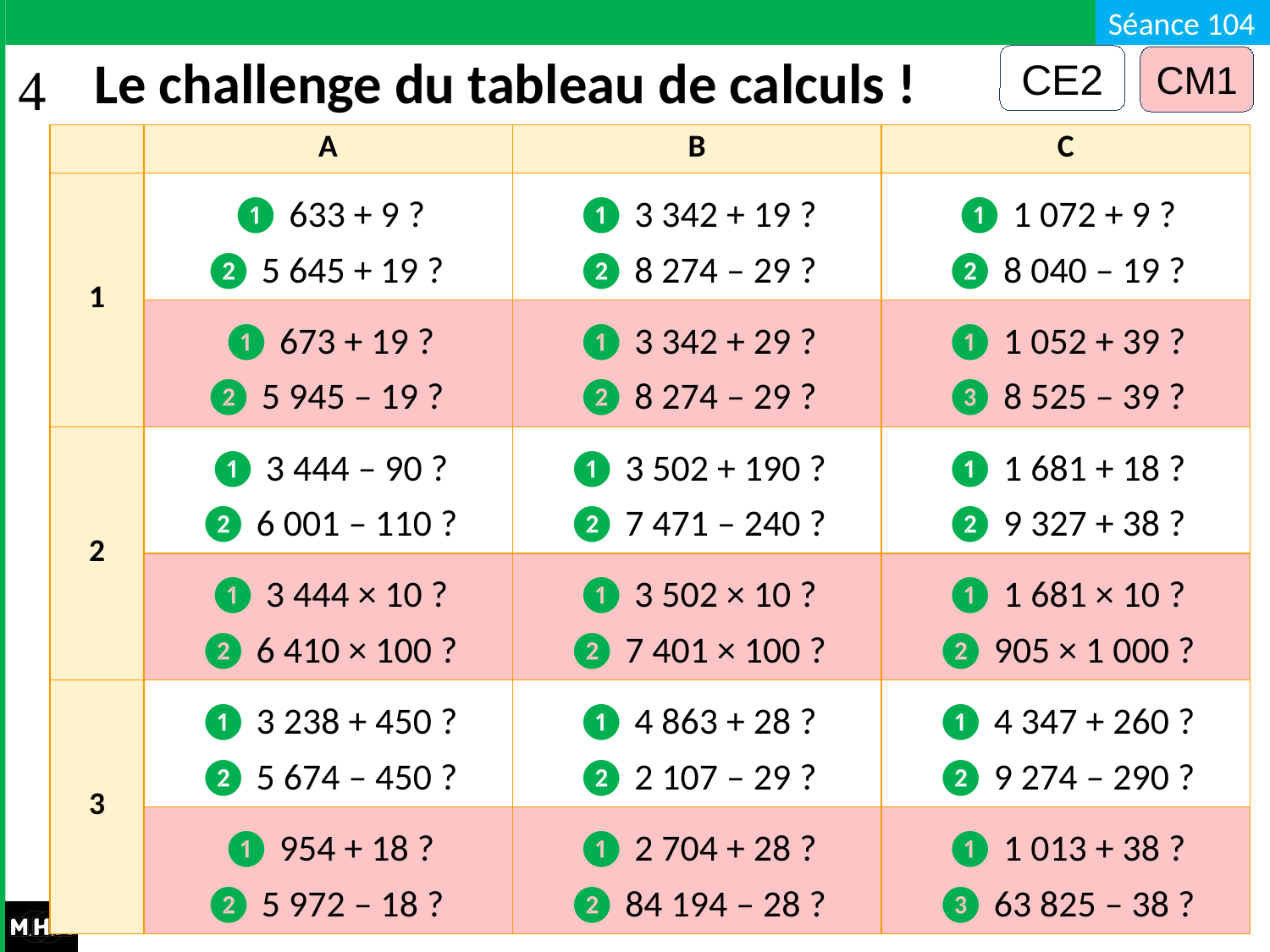

CE2
CM1
# Le challenge du tableau de calculs !
|  | A | B | C |
| --- | --- | --- | --- |
| 1 | ❶ 633 + 9 ? ❷ 5 645 + 19 ? | ❶ 3 342 + 19 ? ❷ 8 274 – 29 ? | ❶ 1 072 + 9 ? ❷ 8 040 – 19 ? |
|  | ❶ 673 + 19 ? ❷ 5 945 – 19 ? | ❶ 3 342 + 29 ? ❷ 8 274 – 29 ? | ❶ 1 052 + 39 ? ❸ 8 525 – 39 ? |
| 2 | ❶ 3 444 – 90 ? ❷ 6 001 – 110 ? | ❶ 3 502 + 190 ? ❷ 7 471 – 240 ? | ❶ 1 681 + 18 ? ❷ 9 327 + 38 ? |
|  | ❶ 3 444 × 10 ? ❷ 6 410 × 100 ? | ❶ 3 502 × 10 ? ❷ 7 401 × 100 ? | ❶ 1 681 × 10 ? ❷ 905 × 1 000 ? |
| 3 | ❶ 3 238 + 450 ? ❷ 5 674 – 450 ? | ❶ 4 863 + 28 ? ❷ 2 107 – 29 ? | ❶ 4 347 + 260 ? ❷ 9 274 – 290 ? |
|  | ❶ 954 + 18 ? ❷ 5 972 – 18 ? | ❶ 2 704 + 28 ? ❷ 84 194 – 28 ? | ❶ 1 013 + 38 ? ❸ 63 825 – 38 ? |